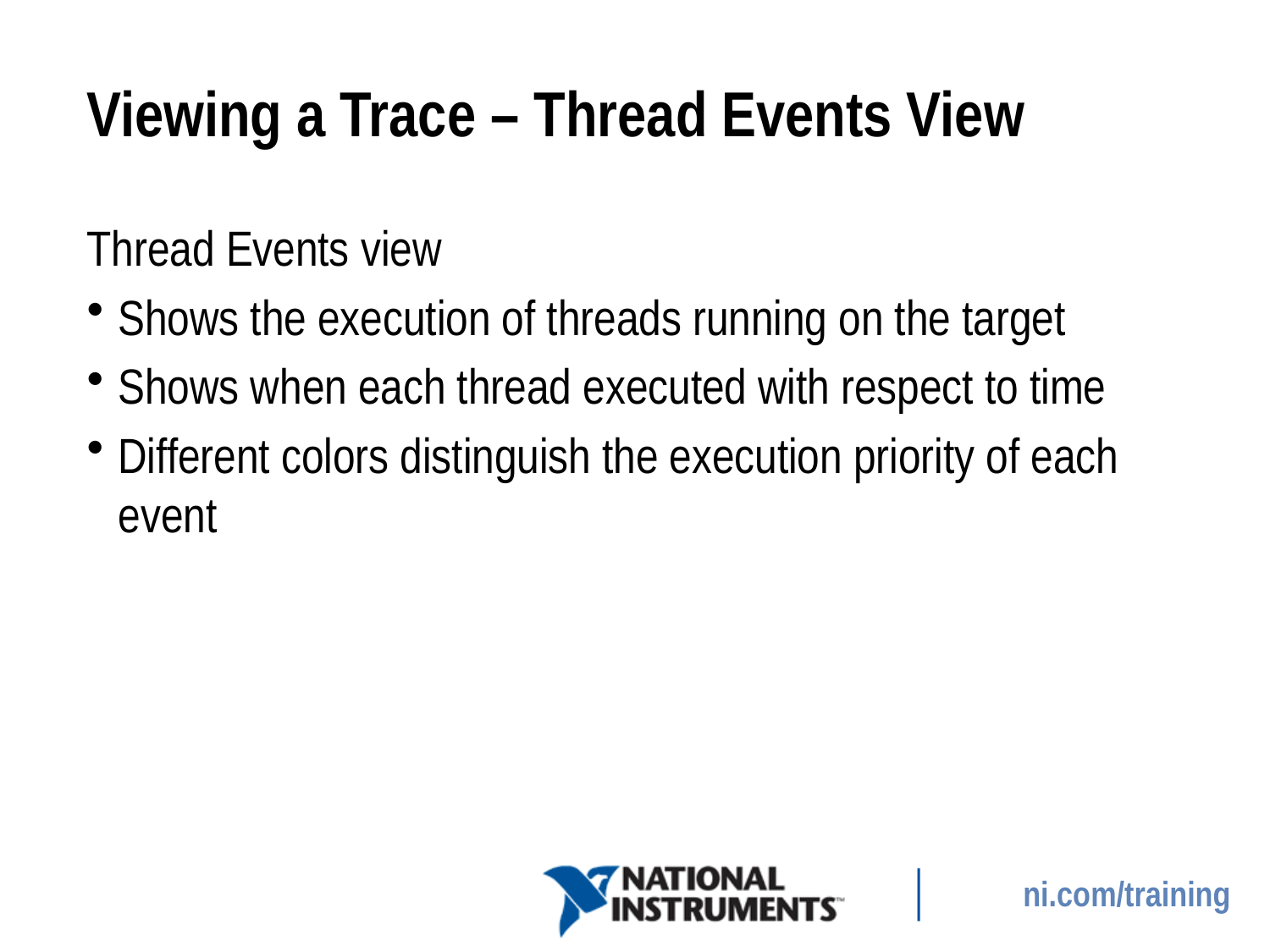

# Viewing a Trace – Thread Events View
Thread Events view
Shows the execution of threads running on the target
Shows when each thread executed with respect to time
Different colors distinguish the execution priority of each event